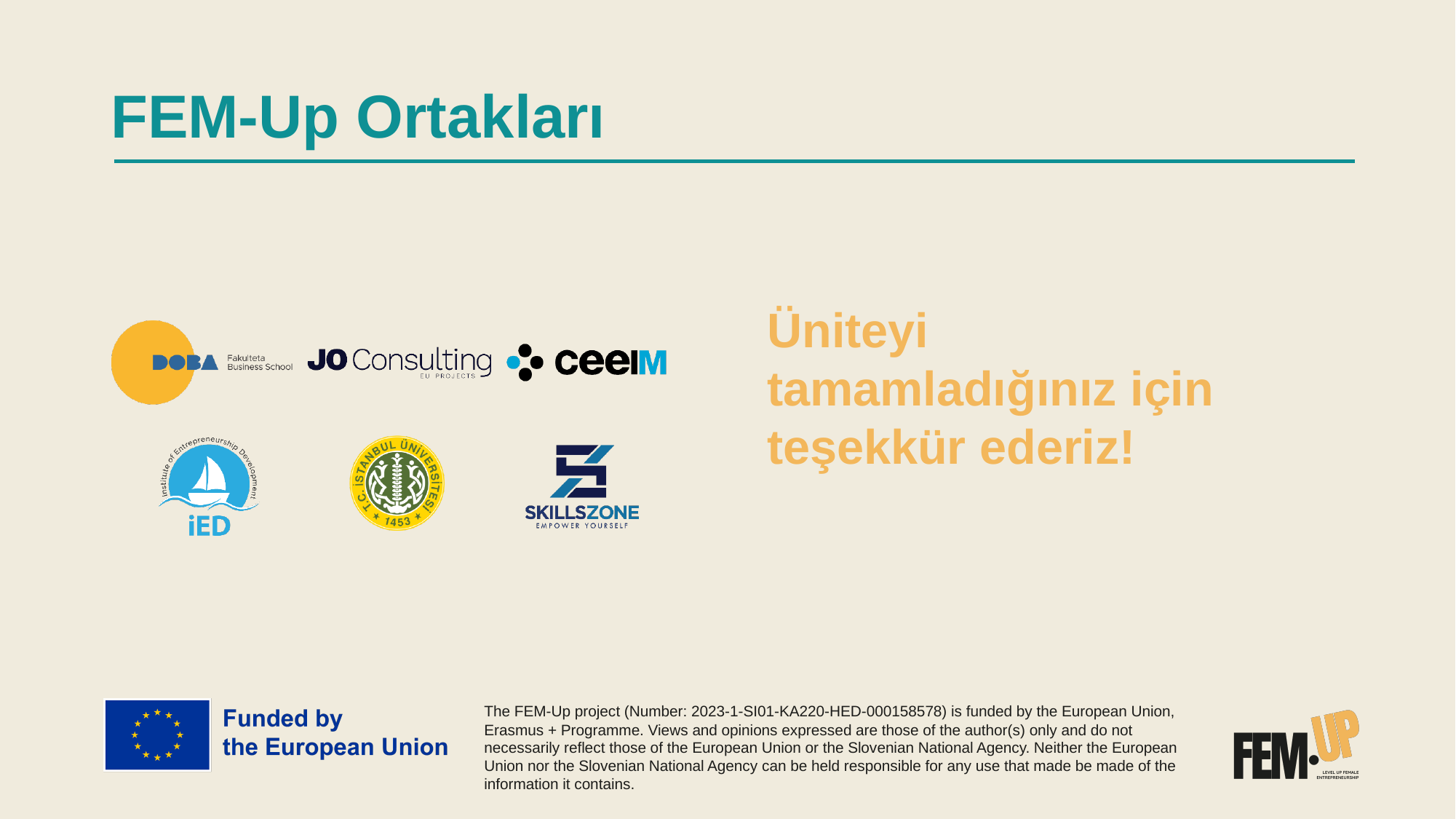

# FEM-Up Ortakları
Üniteyi tamamladığınız için teşekkür ederiz!